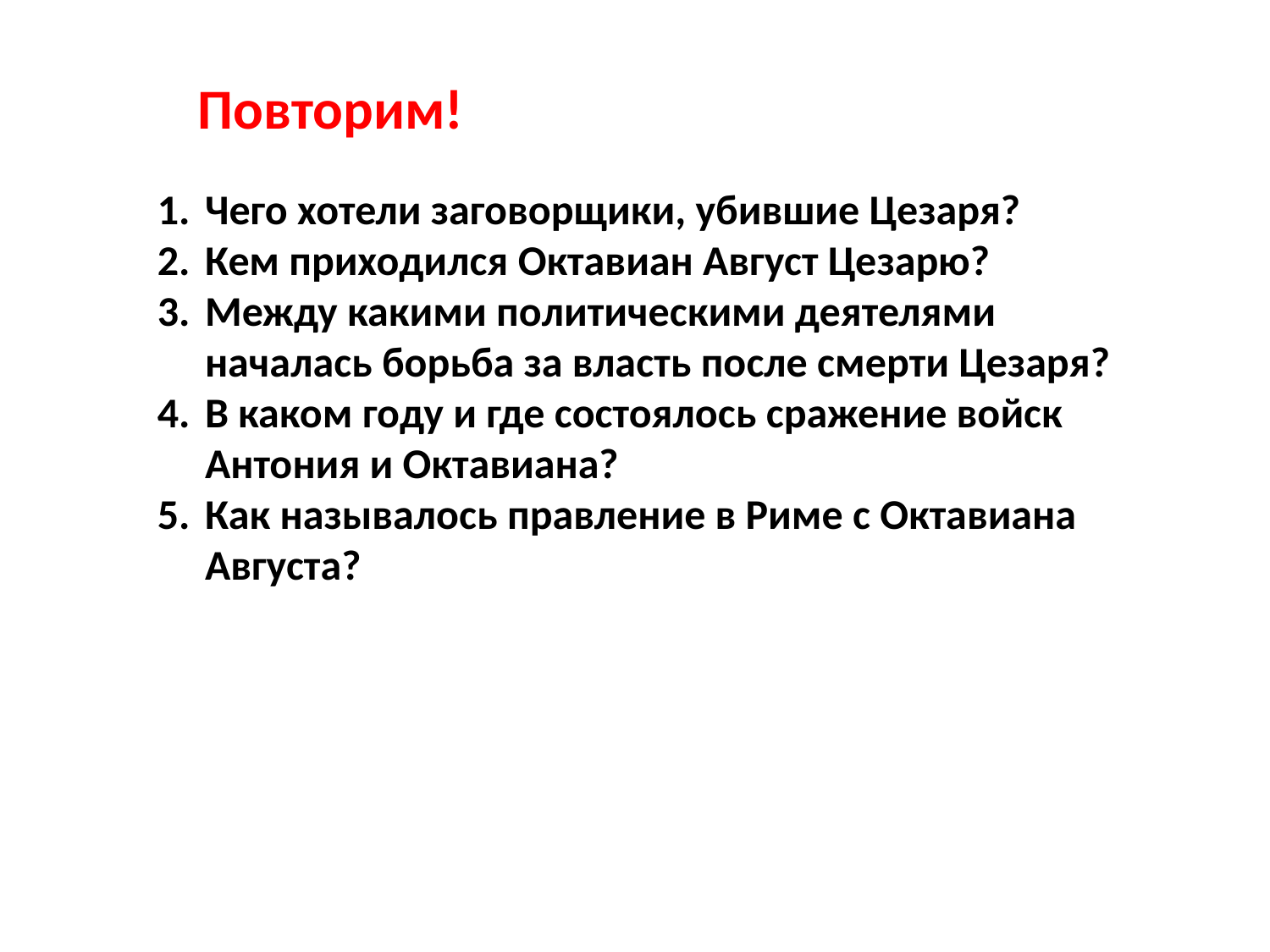

Повторим!
Чего хотели заговорщики, убившие Цезаря?
Кем приходился Октавиан Август Цезарю?
Между какими политическими деятелями началась борьба за власть после смерти Цезаря?
В каком году и где состоялось сражение войск Антония и Октавиана?
Как называлось правление в Риме с Октавиана Августа?